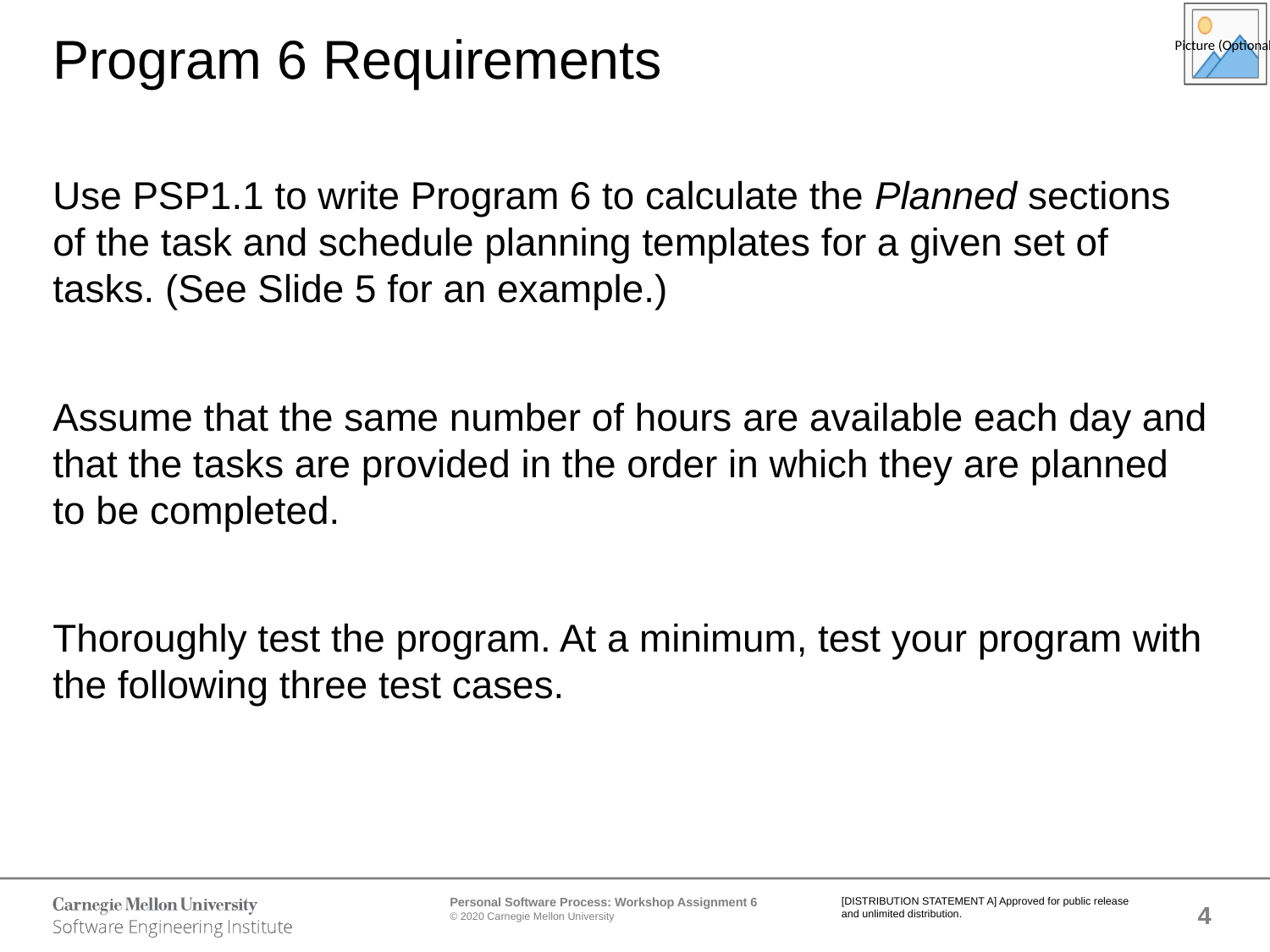

# Program 6 Requirements
Use PSP1.1 to write Program 6 to calculate the Planned sections of the task and schedule planning templates for a given set of tasks. (See Slide 5 for an example.)

Assume that the same number of hours are available each day and that the tasks are provided in the order in which they are planned to be completed.

Thoroughly test the program. At a minimum, test your program with the following three test cases.